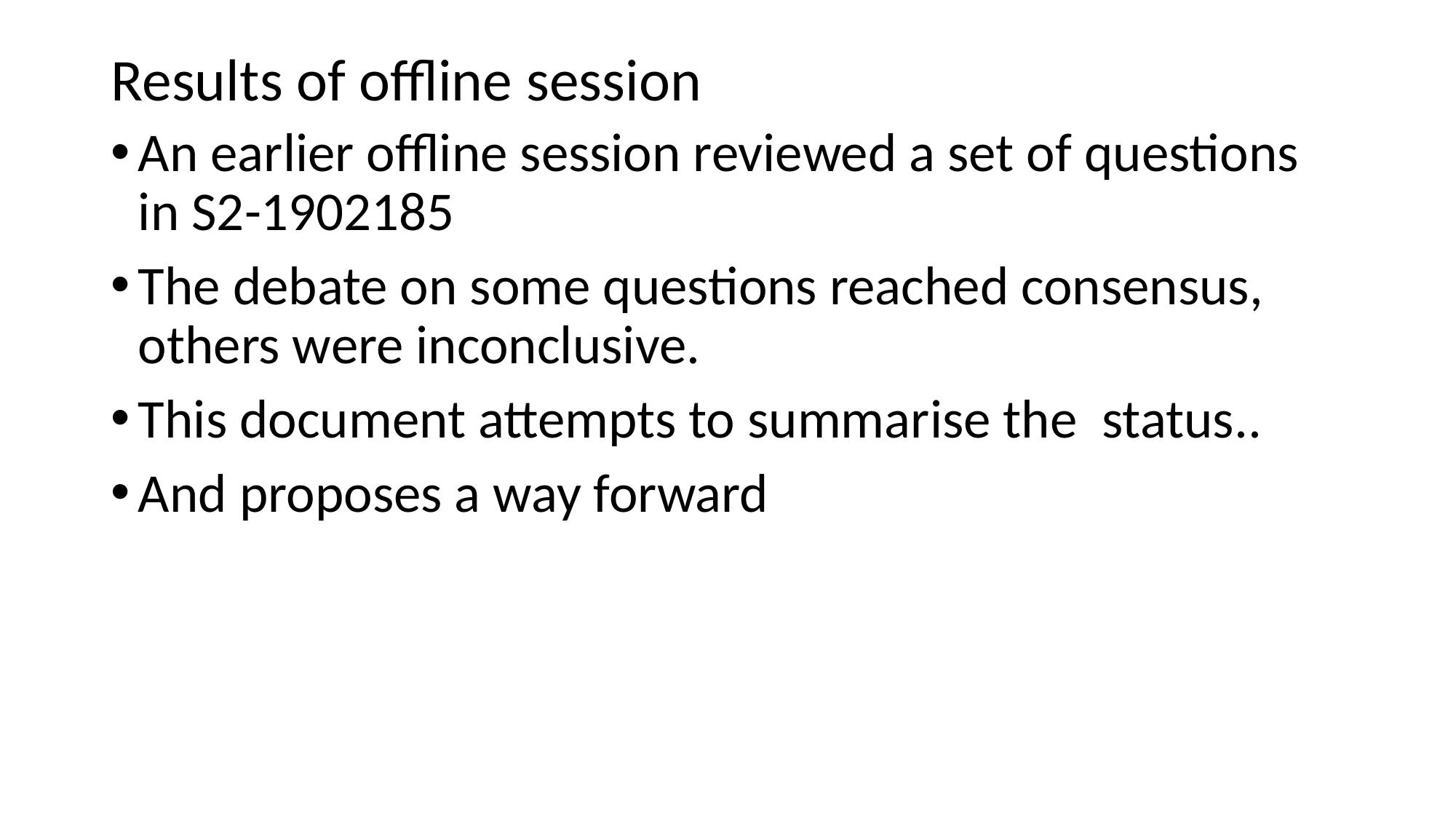

# Results of offline session
An earlier offline session reviewed a set of questions in S2-1902185
The debate on some questions reached consensus, others were inconclusive.
This document attempts to summarise the  status..
And proposes a way forward